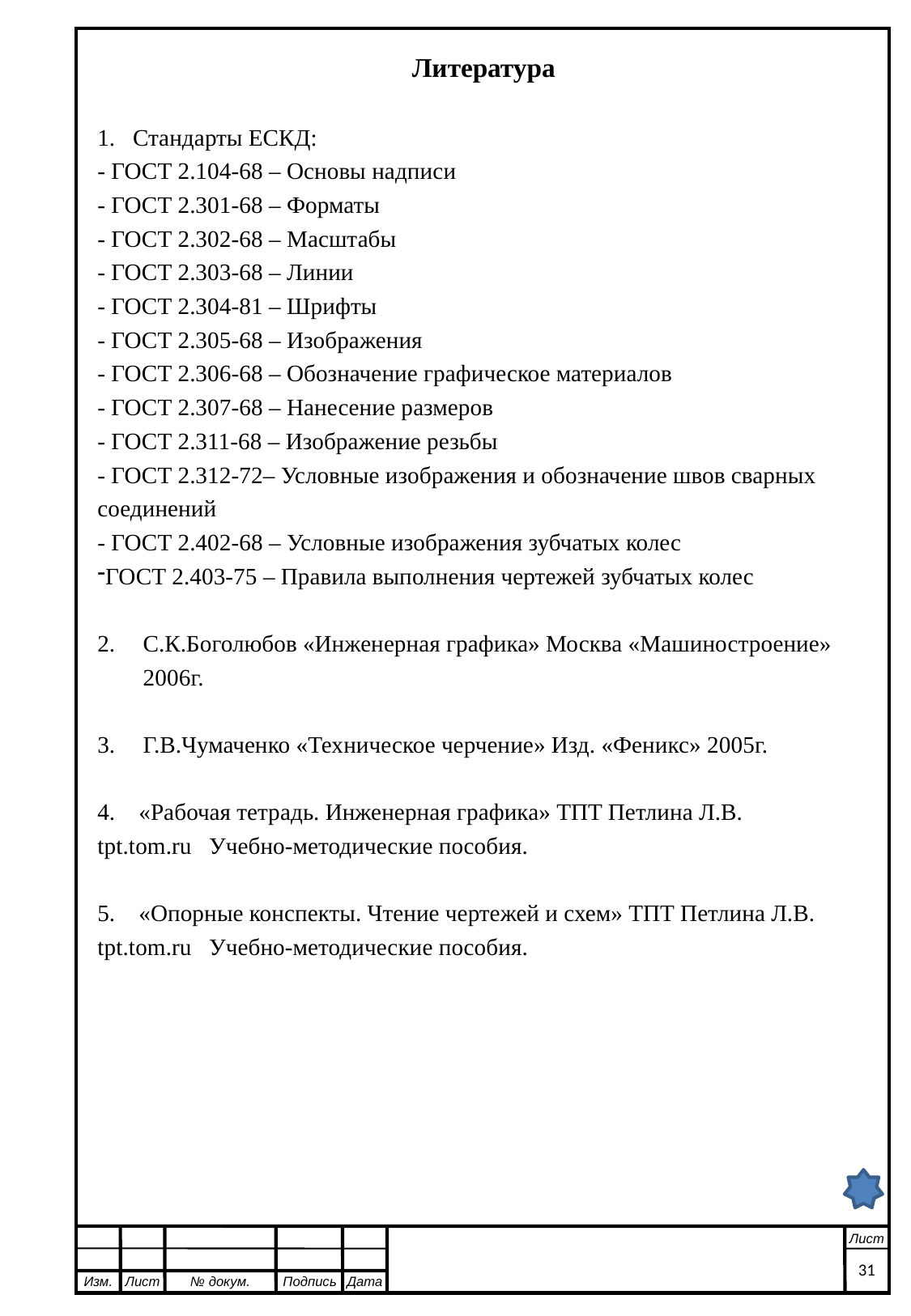

Лист

31

Изм.
Лист
№ докум.
Подпись
Дата
Литература

1.   Стандарты ЕСКД:
- ГОСТ 2.104-68 – Основы надписи
- ГОСТ 2.301-68 – Форматы
- ГОСТ 2.302-68 – Масштабы
- ГОСТ 2.303-68 – Линии
- ГОСТ 2.304-81 – Шрифты
- ГОСТ 2.305-68 – Изображения
- ГОСТ 2.306-68 – Обозначение графическое материалов
- ГОСТ 2.307-68 – Нанесение размеров
- ГОСТ 2.311-68 – Изображение резьбы
- ГОСТ 2.312-72– Условные изображения и обозначение швов сварных соединений
- ГОСТ 2.402-68 – Условные изображения зубчатых колес
ГОСТ 2.403-75 – Правила выполнения чертежей зубчатых колес

С.К.Боголюбов «Инженерная графика» Москва «Машиностроение» 2006г.

Г.В.Чумаченко «Техническое черчение» Изд. «Феникс» 2005г.

4.    «Рабочая тетрадь. Инженерная графика» ТПТ Петлина Л.В.
tpt.tom.ru   Учебно-методические пособия.

5.    «Опорные конспекты. Чтение чертежей и схем» ТПТ Петлина Л.В.
tpt.tom.ru   Учебно-методические пособия.